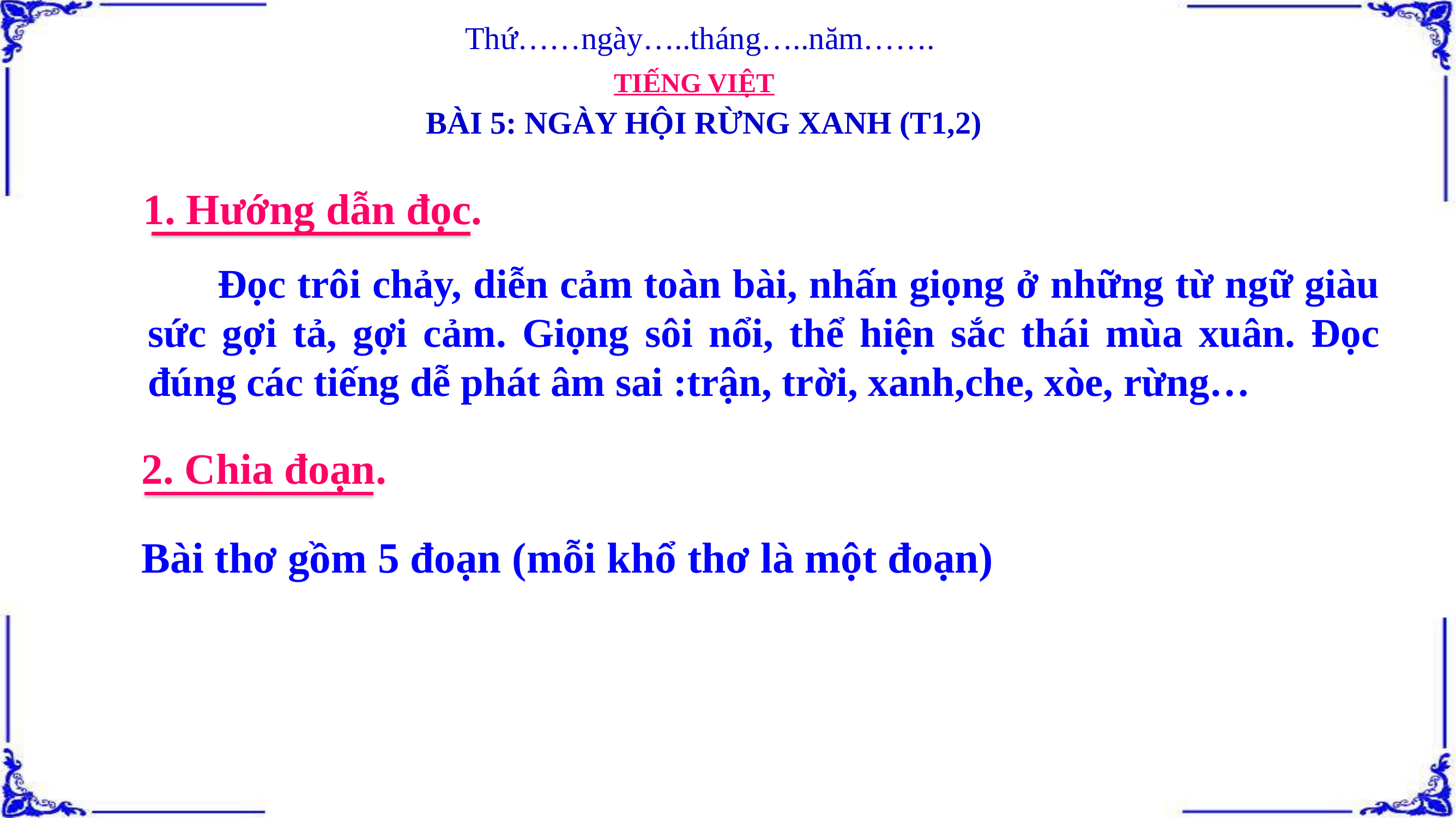

Thứ……ngày…..tháng…..năm…….
TIẾNG VIỆT
BÀI 5: NGÀY HỘI RỪNG XANH (T1,2)
1. Hướng dẫn đọc.
      Đọc trôi chảy, diễn cảm toàn bài, nhấn giọng ở những từ ngữ giàu sức gợi tả, gợi cảm. Giọng sôi nổi, thể hiện sắc thái mùa xuân. Đọc đúng các tiếng dễ phát âm sai :trận, trời, xanh,che, xòe, rừng…
2. Chia đoạn.
Bài thơ gồm 5 đoạn (mỗi khổ thơ là một đoạn)